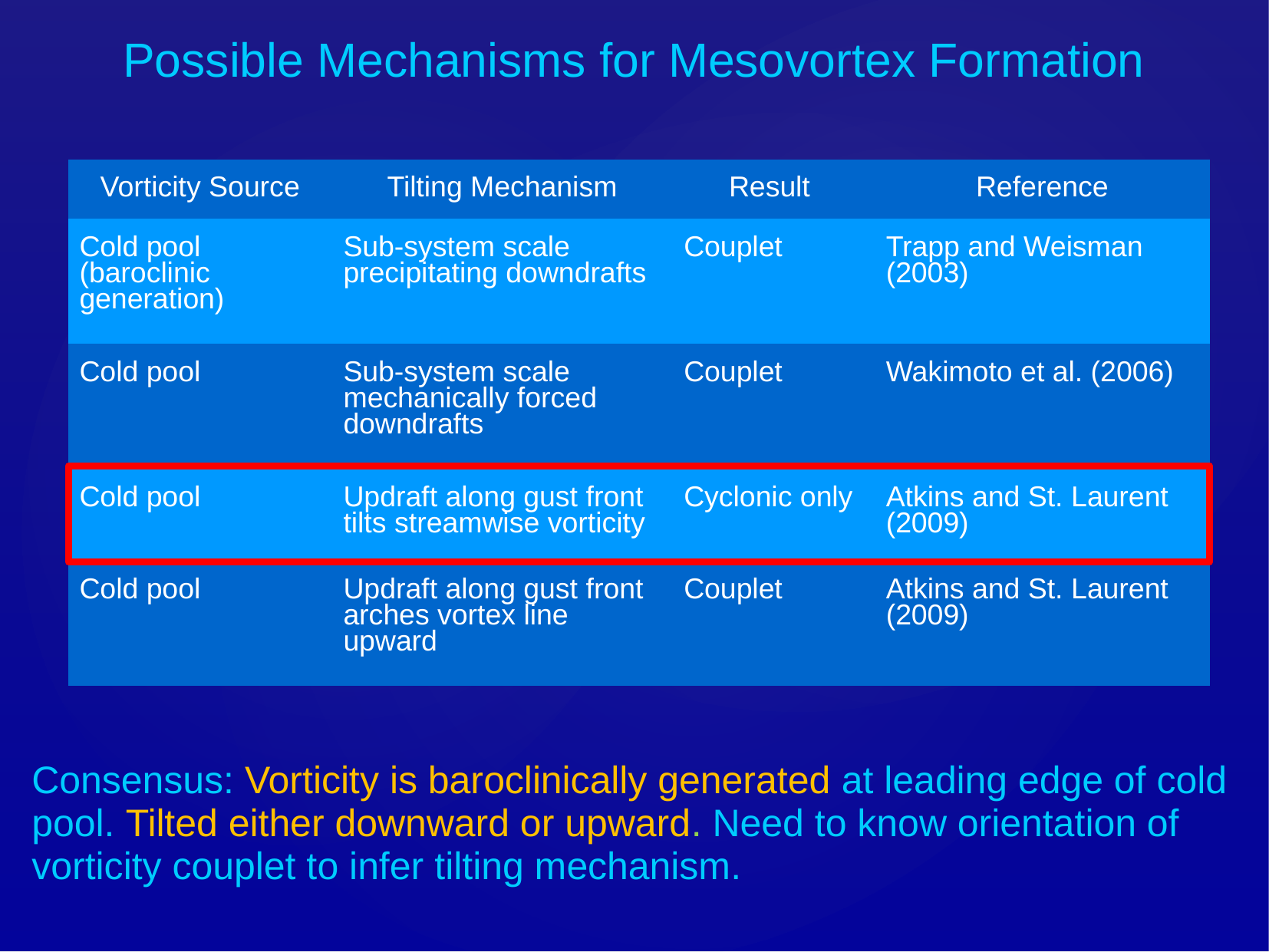

Possible Mechanisms for Mesovortex Formation

| Vorticity Source | Tilting Mechanism | Result | Reference |
| --- | --- | --- | --- |
| Cold pool (baroclinic generation) | Sub-system scale precipitating downdrafts | Couplet | Trapp and Weisman (2003) |
| Cold pool | Sub-system scale mechanically forced downdrafts | Couplet | Wakimoto et al. (2006) |
| Cold pool | Updraft along gust front tilts streamwise vorticity | Cyclonic only | Atkins and St. Laurent (2009) |
| Cold pool | Updraft along gust front arches vortex line upward | Couplet | Atkins and St. Laurent (2009) |

Consensus: Vorticity is baroclinically generated at leading edge of cold pool. Tilted either downward or upward. Need to know orientation of vorticity couplet to infer tilting mechanism.